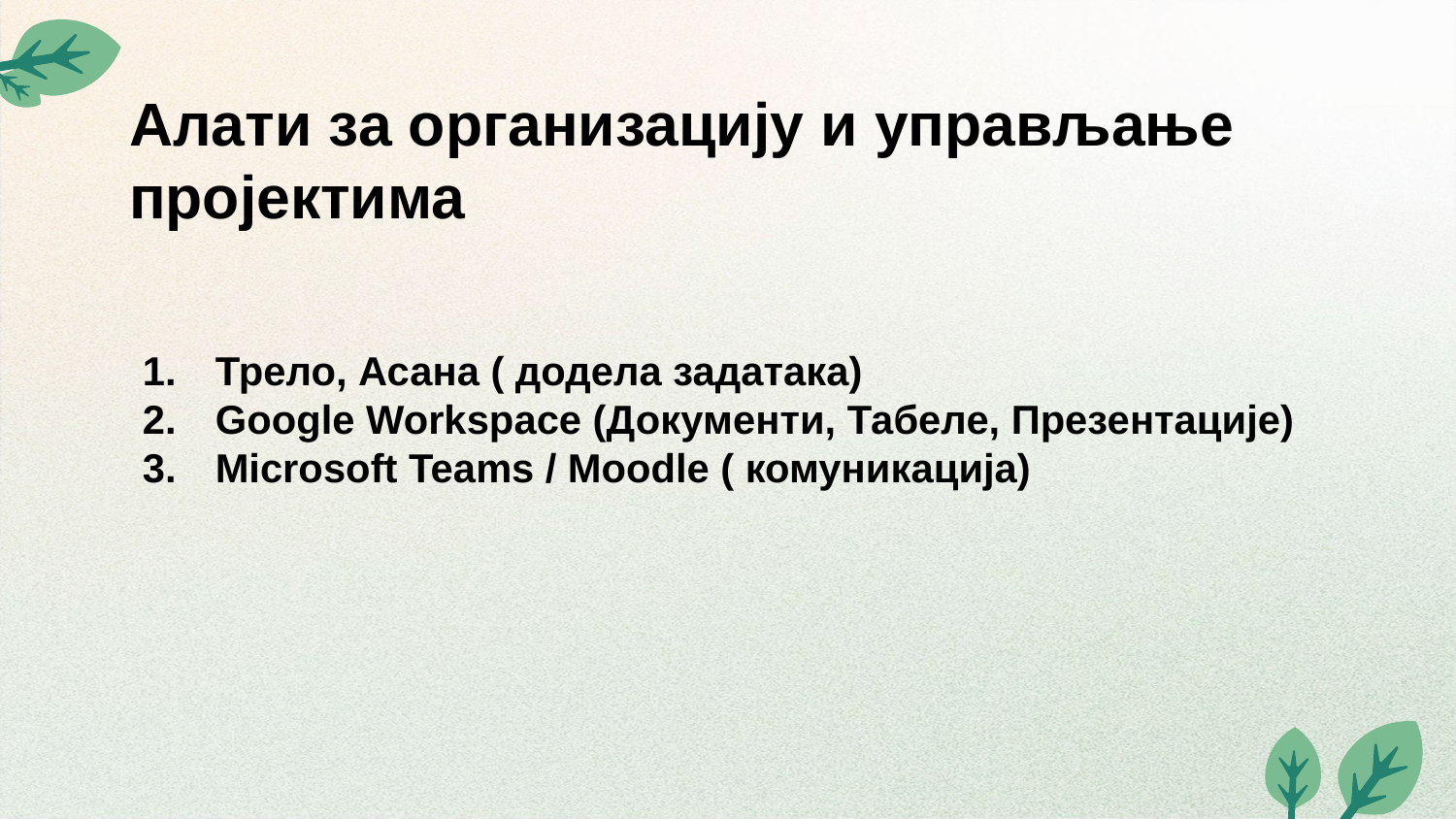

# Алати за организацију и управљање пројектима
Трело, Асана ( додела задатака)
Google Workspace (Документи, Табеле, Презентације)
Microsoft Teams / Moodle ( комуникација)